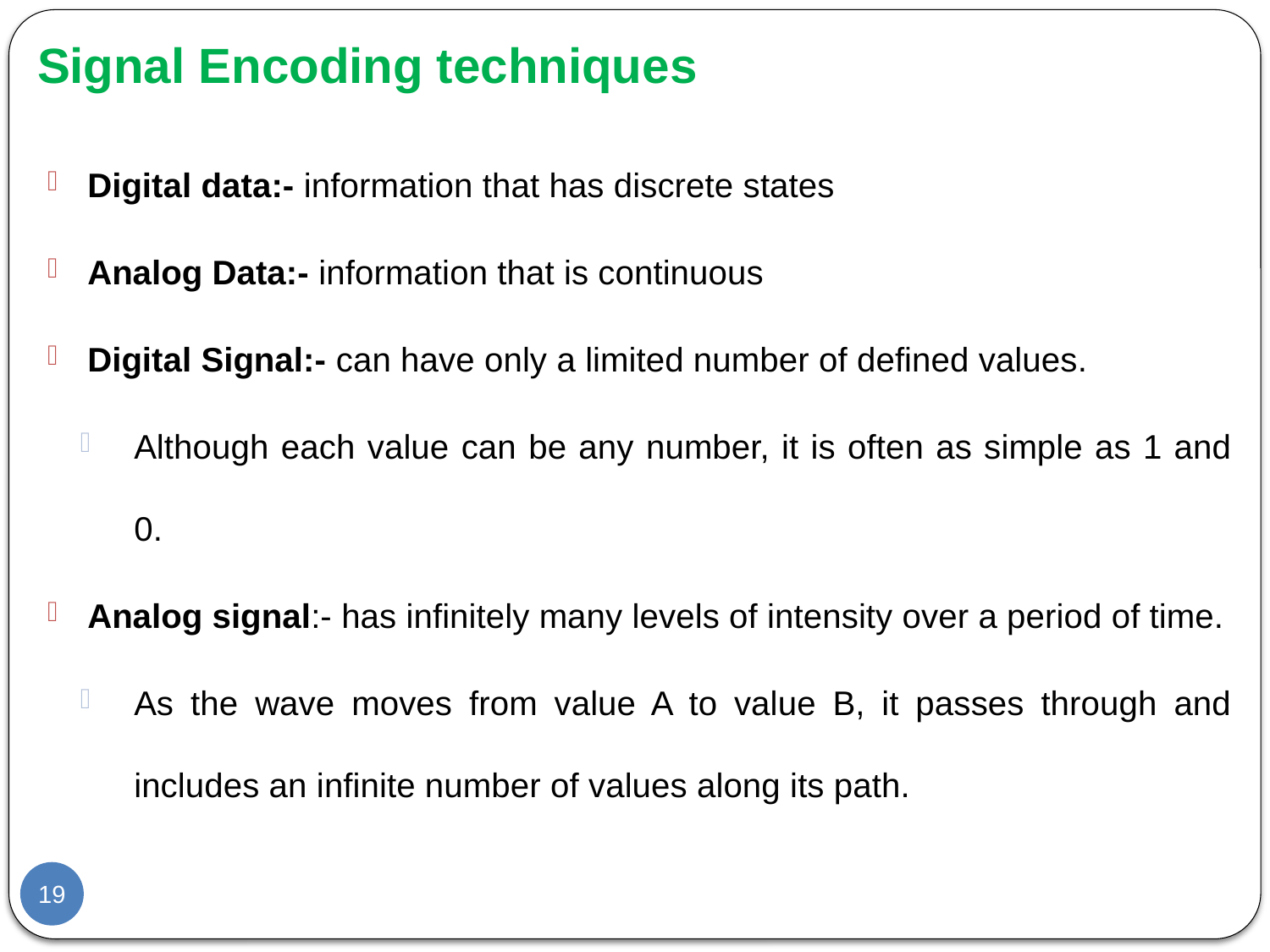

# Signal Encoding techniques
Digital data:- information that has discrete states
Analog Data:- information that is continuous
Digital Signal:- can have only a limited number of defined values.
Although each value can be any number, it is often as simple as 1 and 0.
Analog signal:- has infinitely many levels of intensity over a period of time.
As the wave moves from value A to value B, it passes through and includes an infinite number of values along its path.
19